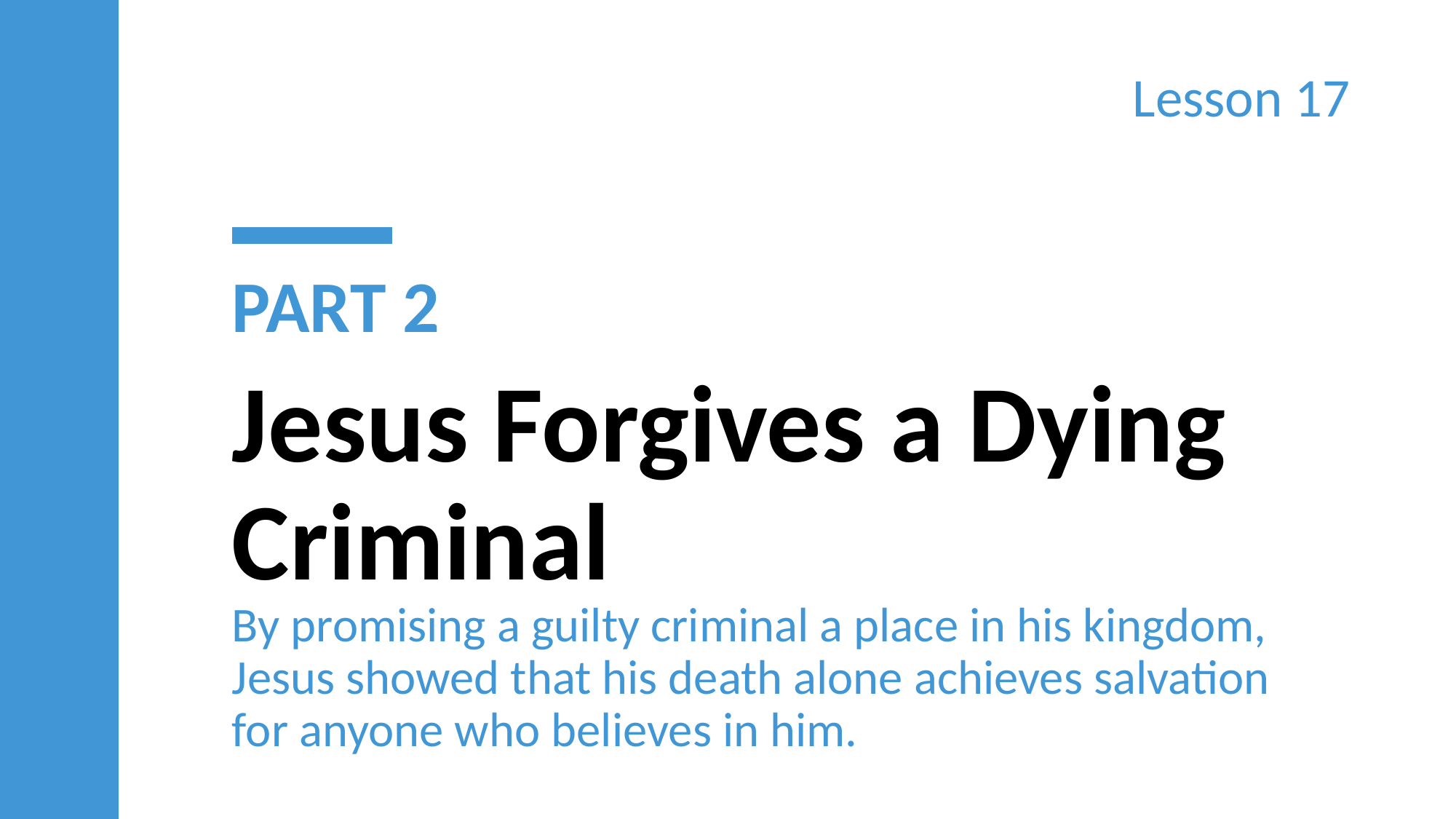

Lesson 17
PART 2
Jesus Forgives a Dying Criminal
By promising a guilty criminal a place in his kingdom, Jesus showed that his death alone achieves salvation for anyone who believes in him.